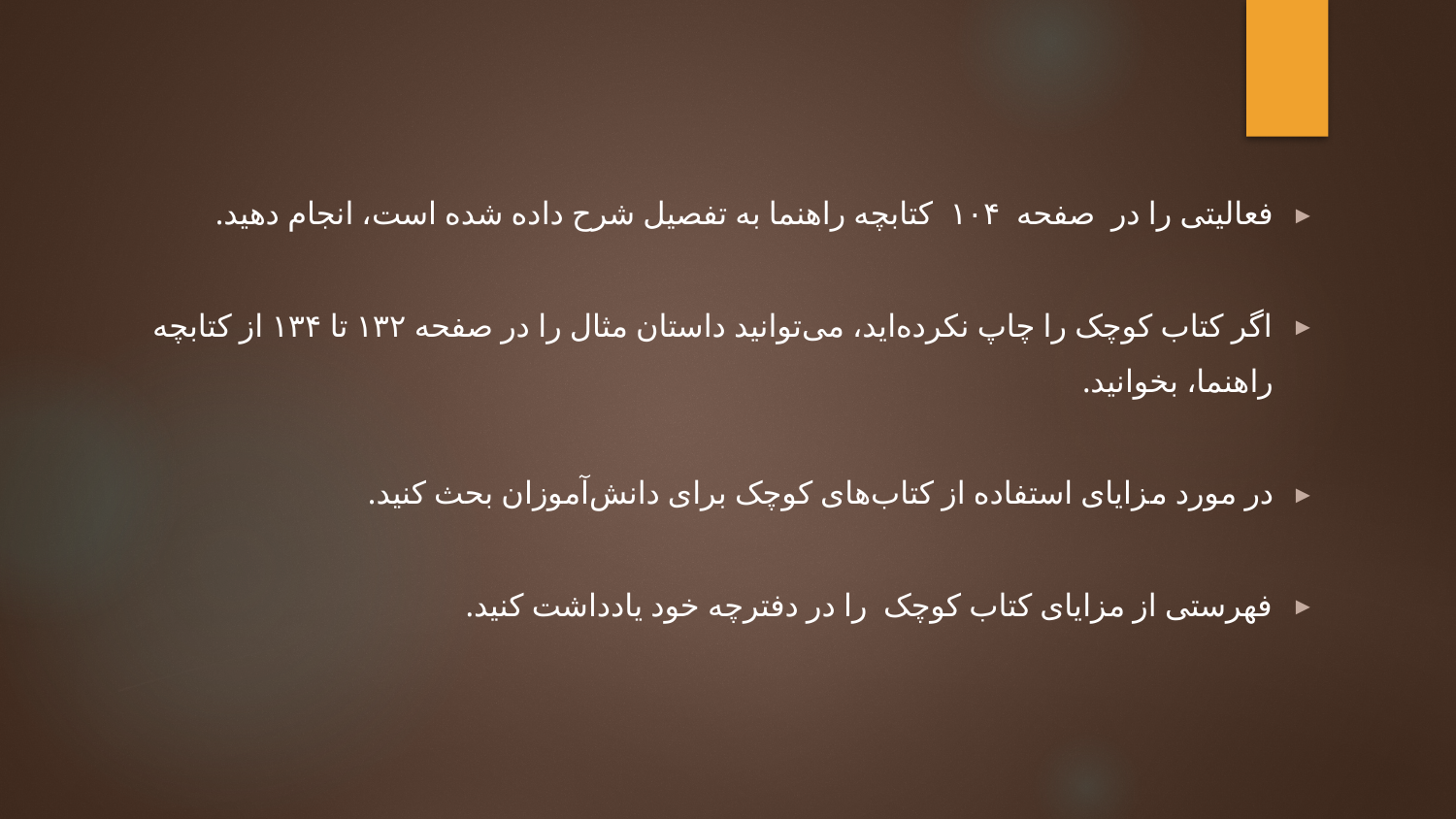

فعالیتی را در  صفحه  ۱۰۴  کتابچه راهنما به تفصیل شرح داده شده است، انجام دهید.
اگر کتاب کوچک را چاپ نکرده‌اید، می‌توانید داستان مثال را در صفحه ۱۳۲ تا ۱۳۴ از کتابچه راهنما، بخوانید.
در مورد مزایای استفاده از کتاب‌های کوچک برای دانش‌آموزان بحث کنید.
فهرستی از مزایای کتاب کوچک  را در دفترچه خود یادداشت کنید.